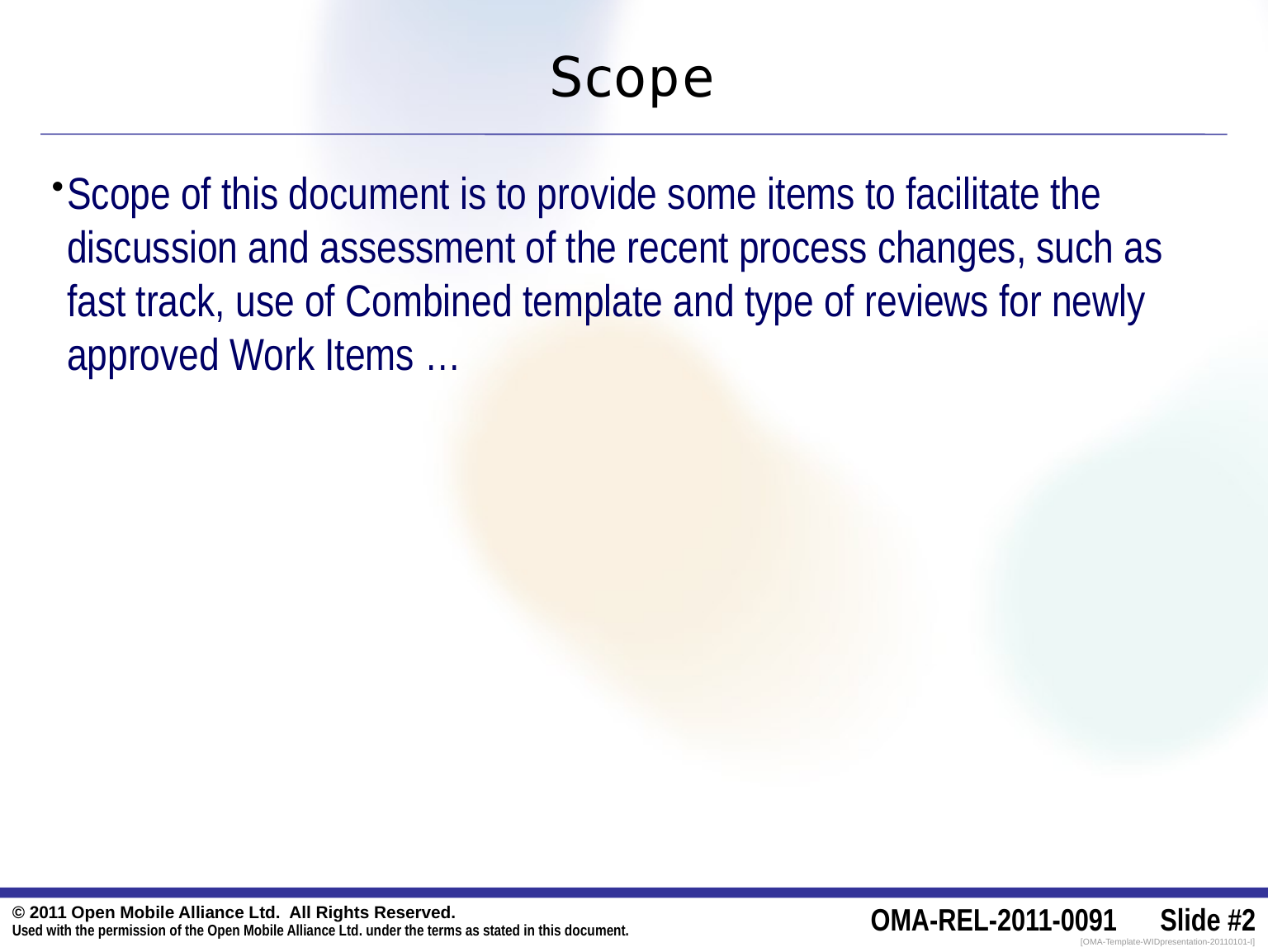

# Scope
Scope of this document is to provide some items to facilitate the discussion and assessment of the recent process changes, such as fast track, use of Combined template and type of reviews for newly approved Work Items …